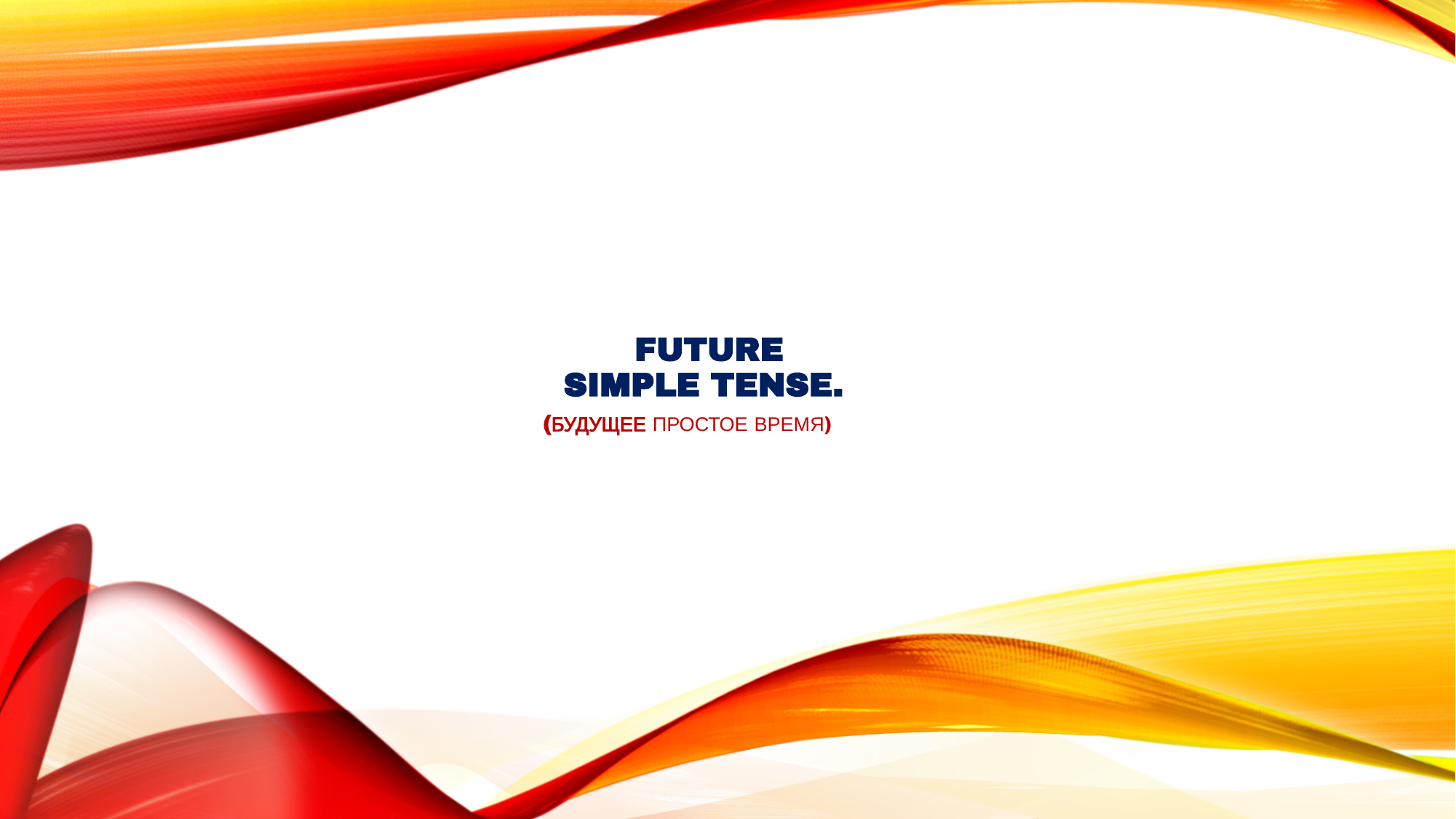

# Future Simple Tense. (Будущее простое время)